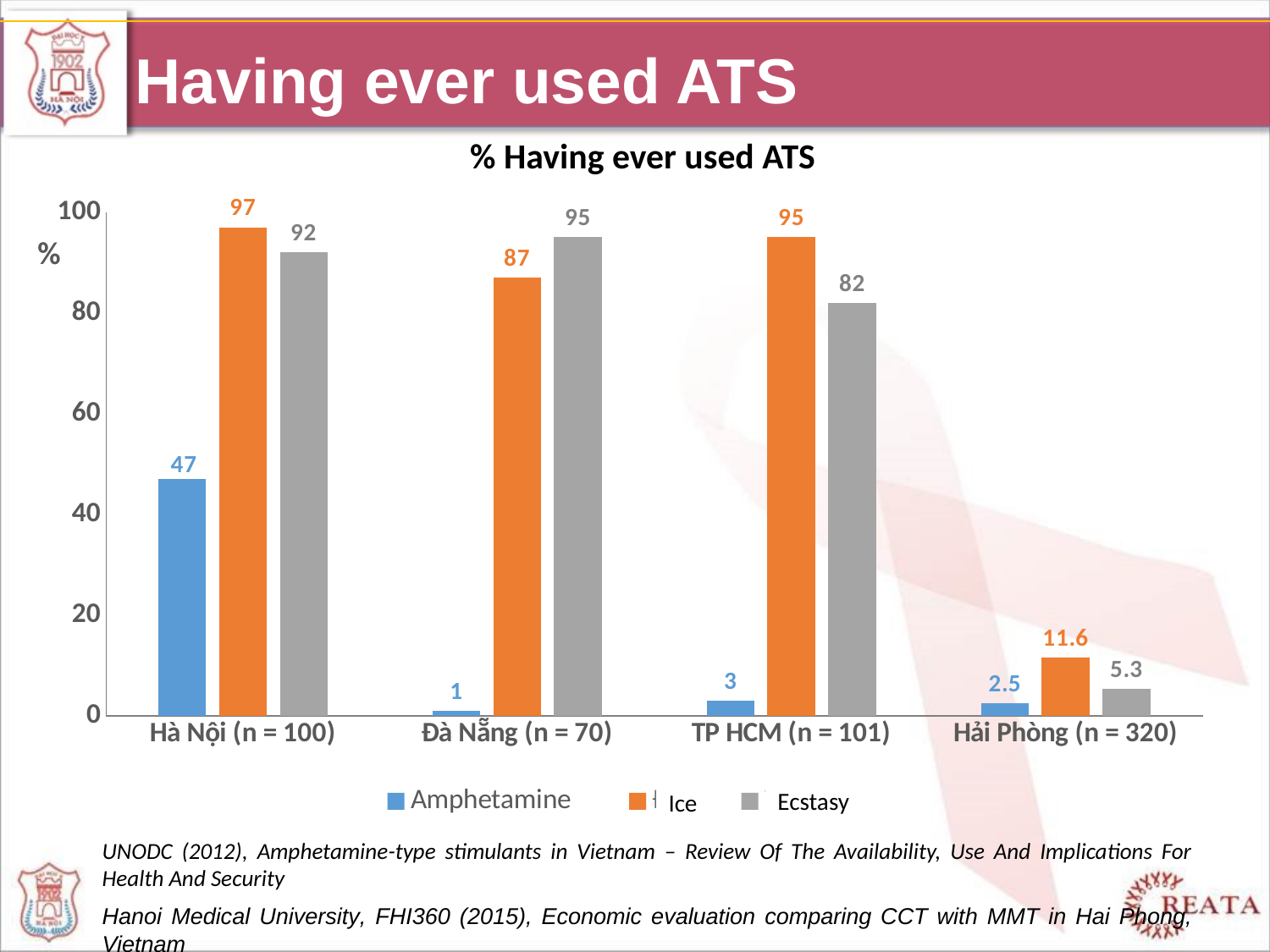

# Having ever used ATS
% Having ever used ATS

### Chart

| Category | Amphetamine | Đá | Thuốc lắc |
|---|---|---|---|
| Hà Nội (n = 100) | 47.0 | 97.0 | 92.0 |
| Đà Nẵng (n = 70) | 1.0 | 87.0 | 95.0 |
| TP HCM (n = 101) | 3.0 | 95.0 | 82.0 |
| Hải Phòng (n = 320) | 2.5 | 11.6 | 5.3 |
Ecstasy
Ice
UNODC (2012), Amphetamine-type stimulants in Vietnam – Review Of The Availability, Use And Implications For Health And Security
Hanoi Medical University, FHI360 (2015), Economic evaluation comparing CCT with MMT in Hai Phong, Vietnam